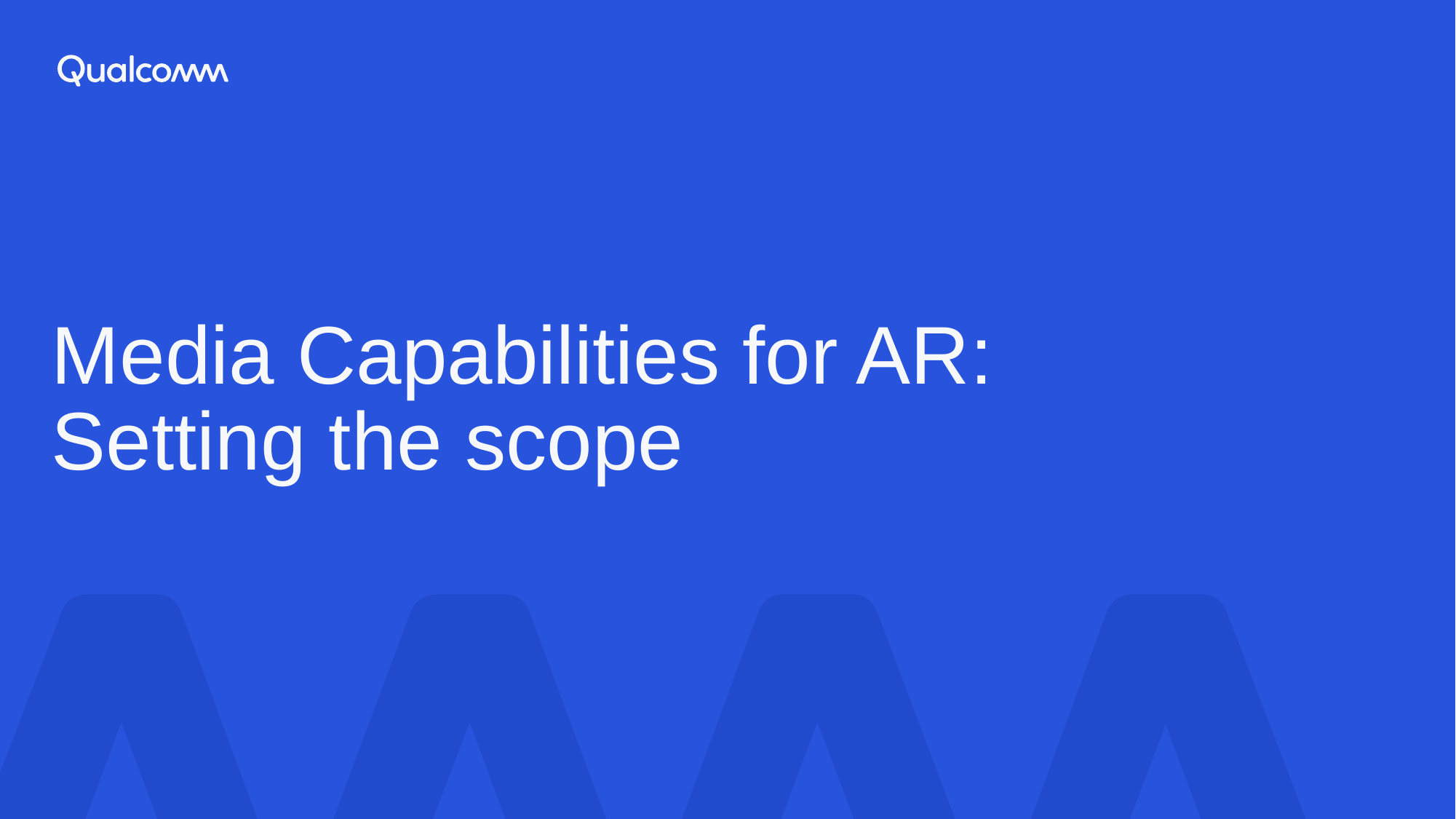

# Media Capabilities for AR: Setting the scope